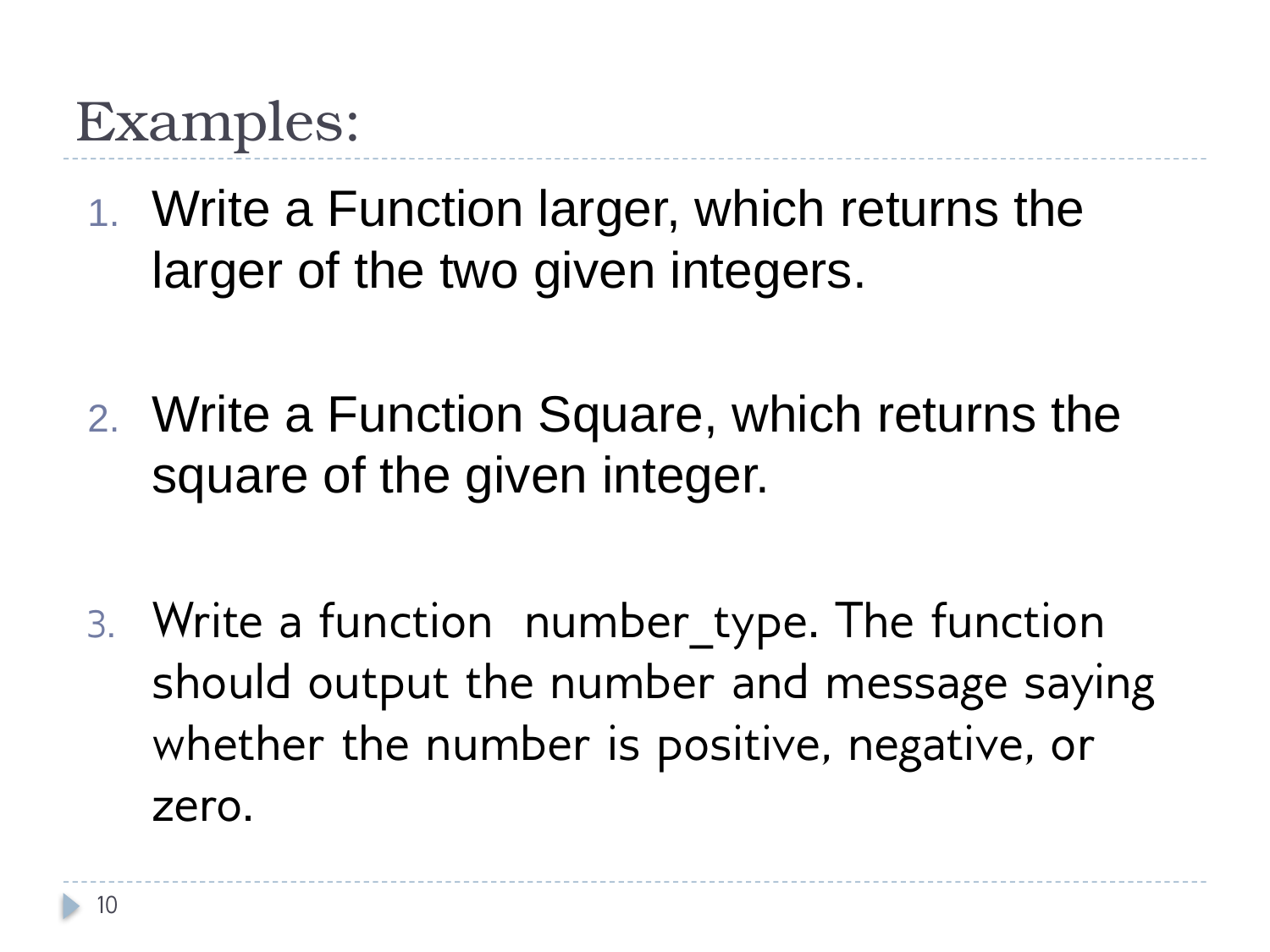

# Examples:
Write a Function larger, which returns the larger of the two given integers.

Write a Function Square, which returns the square of the given integer.

Write a function  number_type. The function should output the number and message saying whether the number is positive, negative, or zero.

10